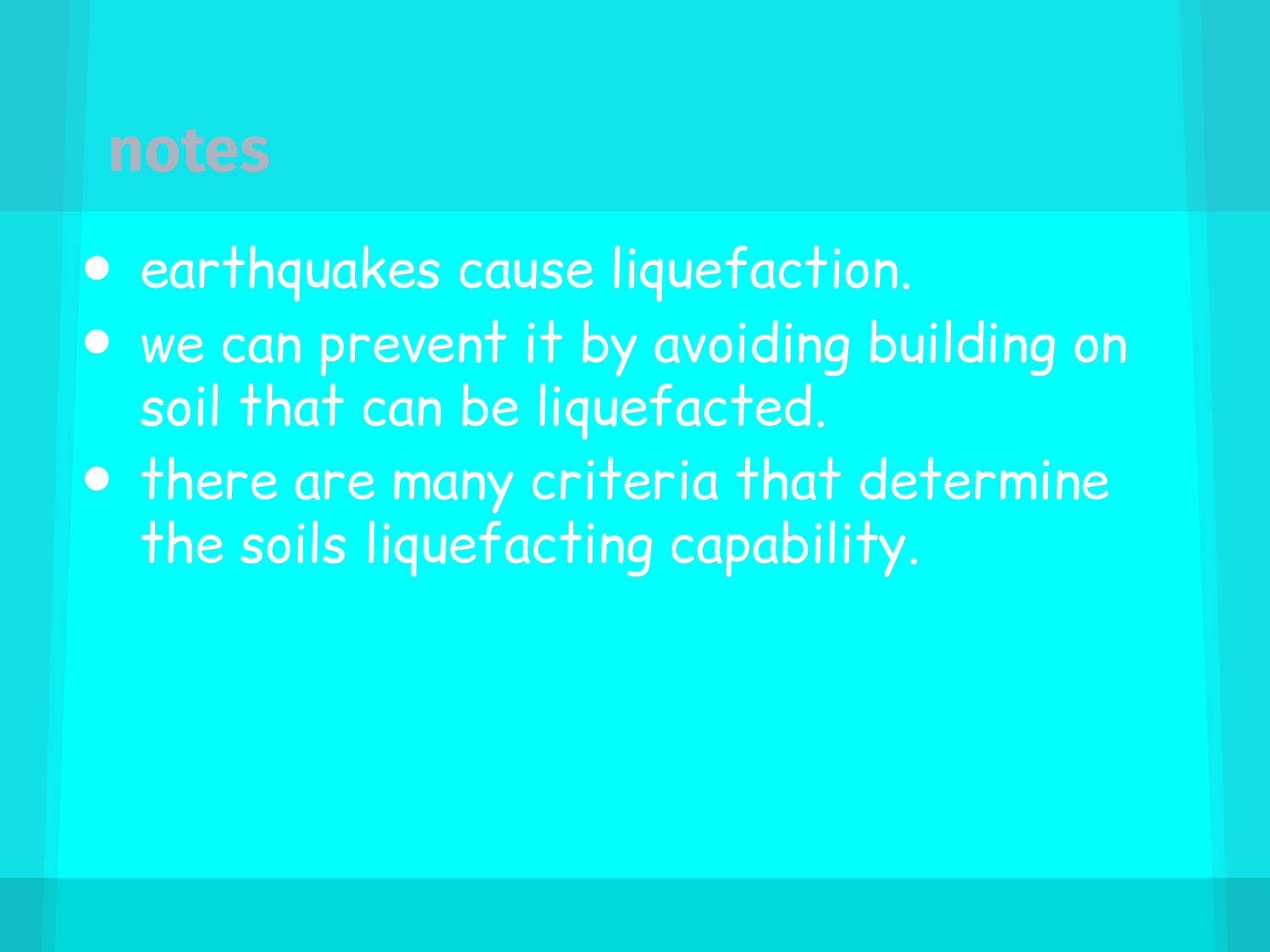

# notes
earthquakes cause liquefaction.
we can prevent it by avoiding building on soil that can be liquefacted.
there are many criteria that determine the soils liquefacting capability.